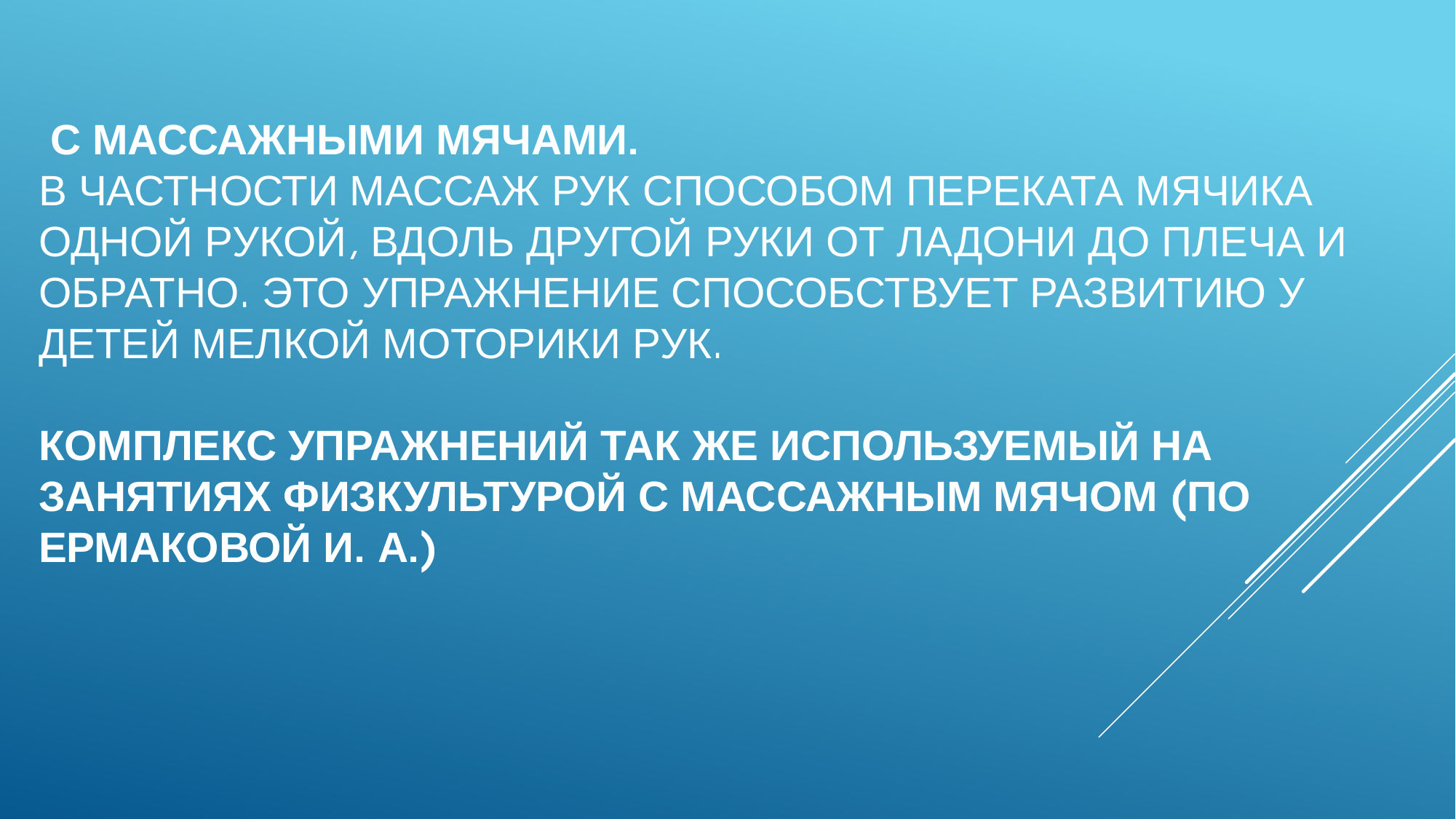

# С массажными мячами. В частности массаж рук способом переката мячика одной рукой, вдоль другой руки от ладони до плеча и обратно. Это упражнение способствует развитию у детей мелкой моторики рук. Комплекс упражнений так же используемый на занятиях физкультурой с массажным мячом (по Ермаковой И. А.)